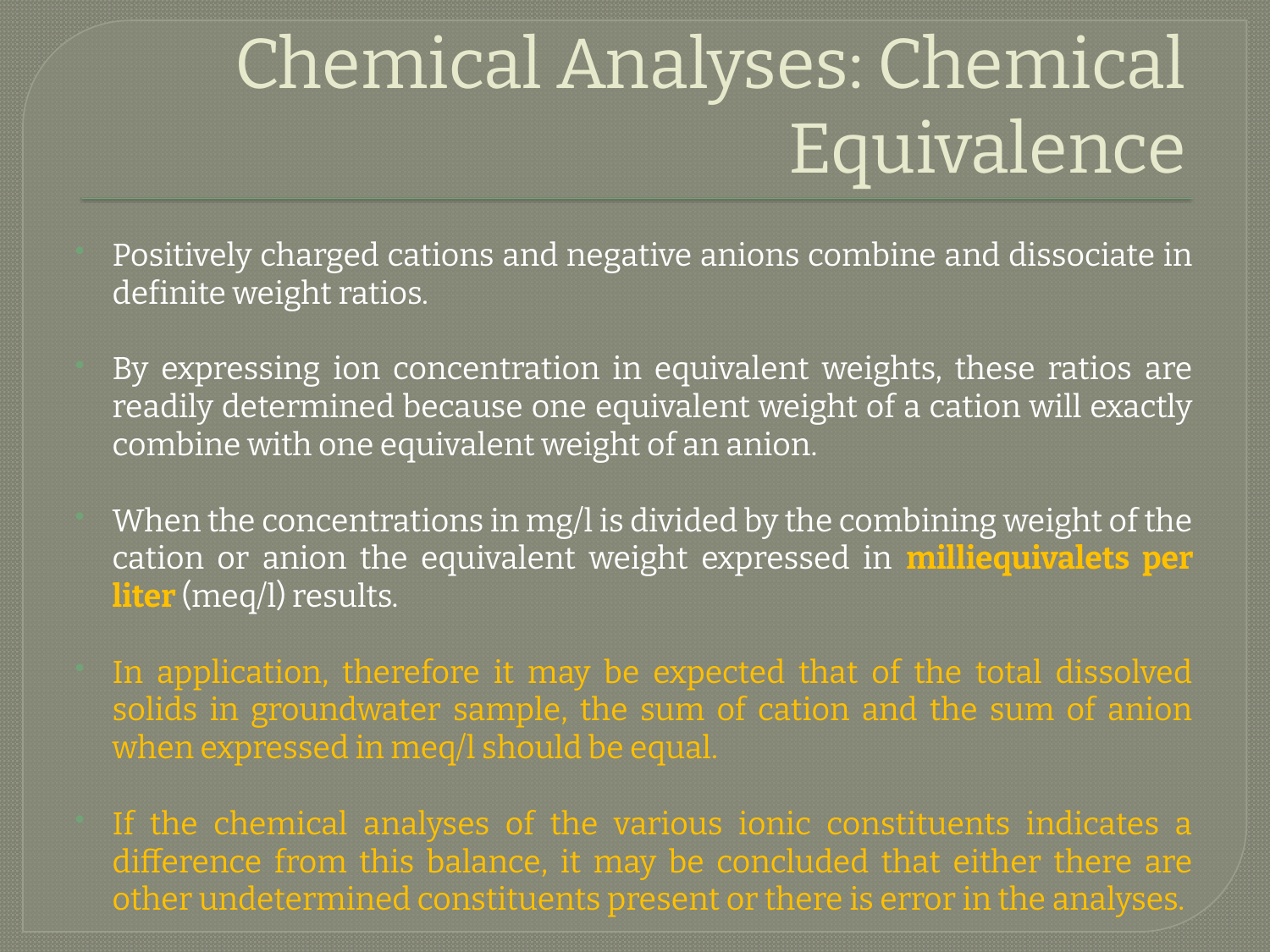

# Chemical Analyses: Chemical Equivalence
Positively charged cations and negative anions combine and dissociate in definite weight ratios.

By expressing ion concentration in equivalent weights, these ratios are readily determined because one equivalent weight of a cation will exactly combine with one equivalent weight of an anion.

When the concentrations in mg/l is divided by the combining weight of the cation or anion the equivalent weight expressed in milliequivalets per liter (meq/l) results.

In application, therefore it may be expected that of the total dissolved solids in groundwater sample, the sum of cation and the sum of anion when expressed in meq/l should be equal.

If the chemical analyses of the various ionic constituents indicates a difference from this balance, it may be concluded that either there are other undetermined constituents present or there is error in the analyses.